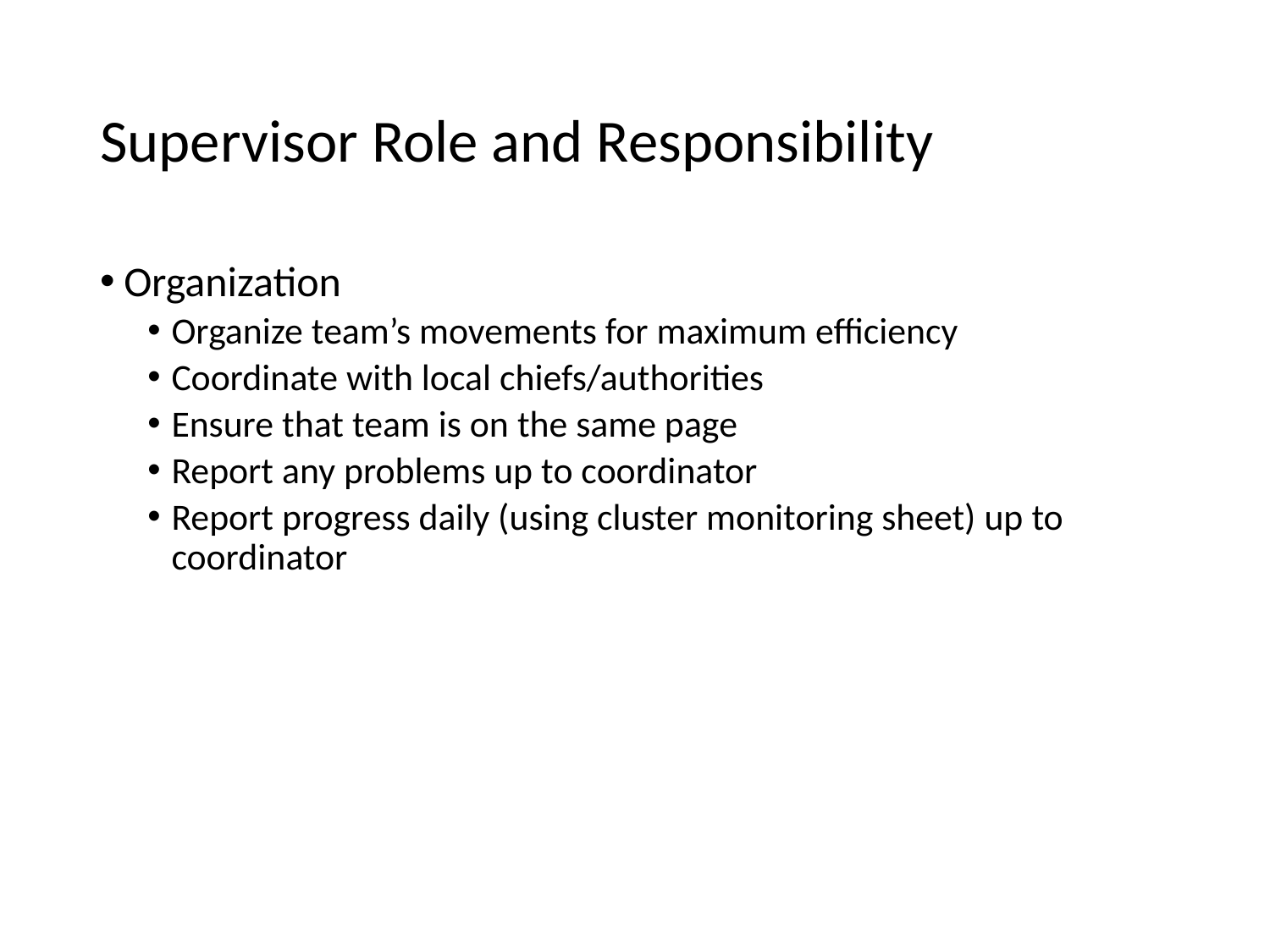

# Supervisor Role and Responsibility
Organization
Organize team’s movements for maximum efficiency
Coordinate with local chiefs/authorities
Ensure that team is on the same page
Report any problems up to coordinator
Report progress daily (using cluster monitoring sheet) up to coordinator